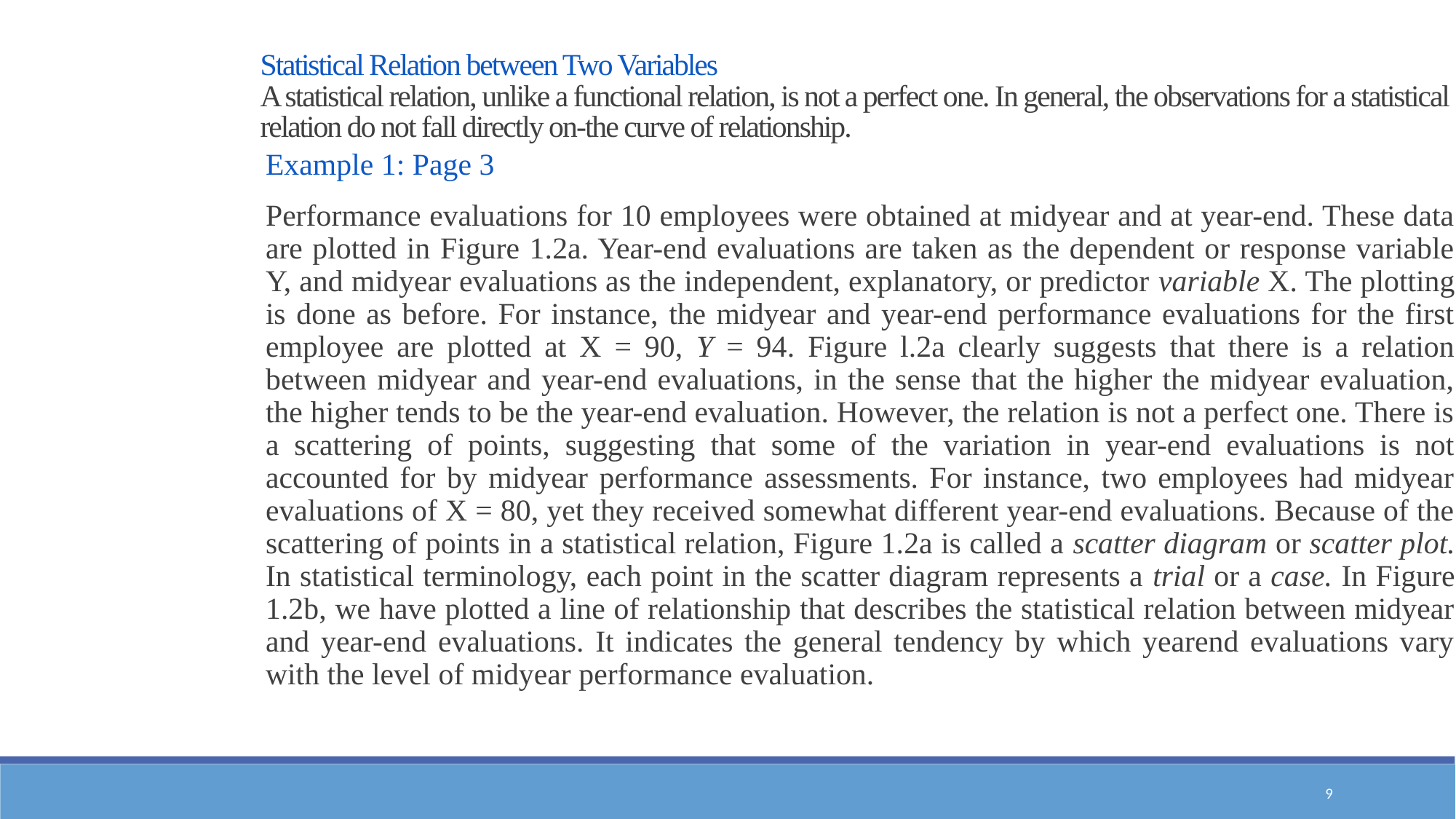

Statistical Relation between Two Variables
A statistical relation, unlike a functional relation, is not a perfect one. In general, the observations for a statistical relation do not fall directly on-the curve of relationship.
Example 1: Page 3
Performance evaluations for 10 employees were obtained at midyear and at year-end. These data are plotted in Figure 1.2a. Year-end evaluations are taken as the dependent or response variable Y, and midyear evaluations as the independent, explanatory, or predictor variable X. The plotting is done as before. For instance, the midyear and year-end performance evaluations for the first employee are plotted at X = 90, Y = 94. Figure l.2a clearly suggests that there is a relation between midyear and year-end evaluations, in the sense that the higher the midyear evaluation, the higher tends to be the year-end evaluation. However, the relation is not a perfect one. There is a scattering of points, suggesting that some of the variation in year-end evaluations is not accounted for by midyear performance assessments. For instance, two employees had midyear evaluations of X = 80, yet they received somewhat different year-end evaluations. Because of the scattering of points in a statistical relation, Figure 1.2a is called a scatter diagram or scatter plot. In statistical terminology, each point in the scatter diagram represents a trial or a case. In Figure 1.2b, we have plotted a line of relationship that describes the statistical relation between midyear and year-end evaluations. It indicates the general tendency by which yearend evaluations vary with the level of midyear performance evaluation.
9